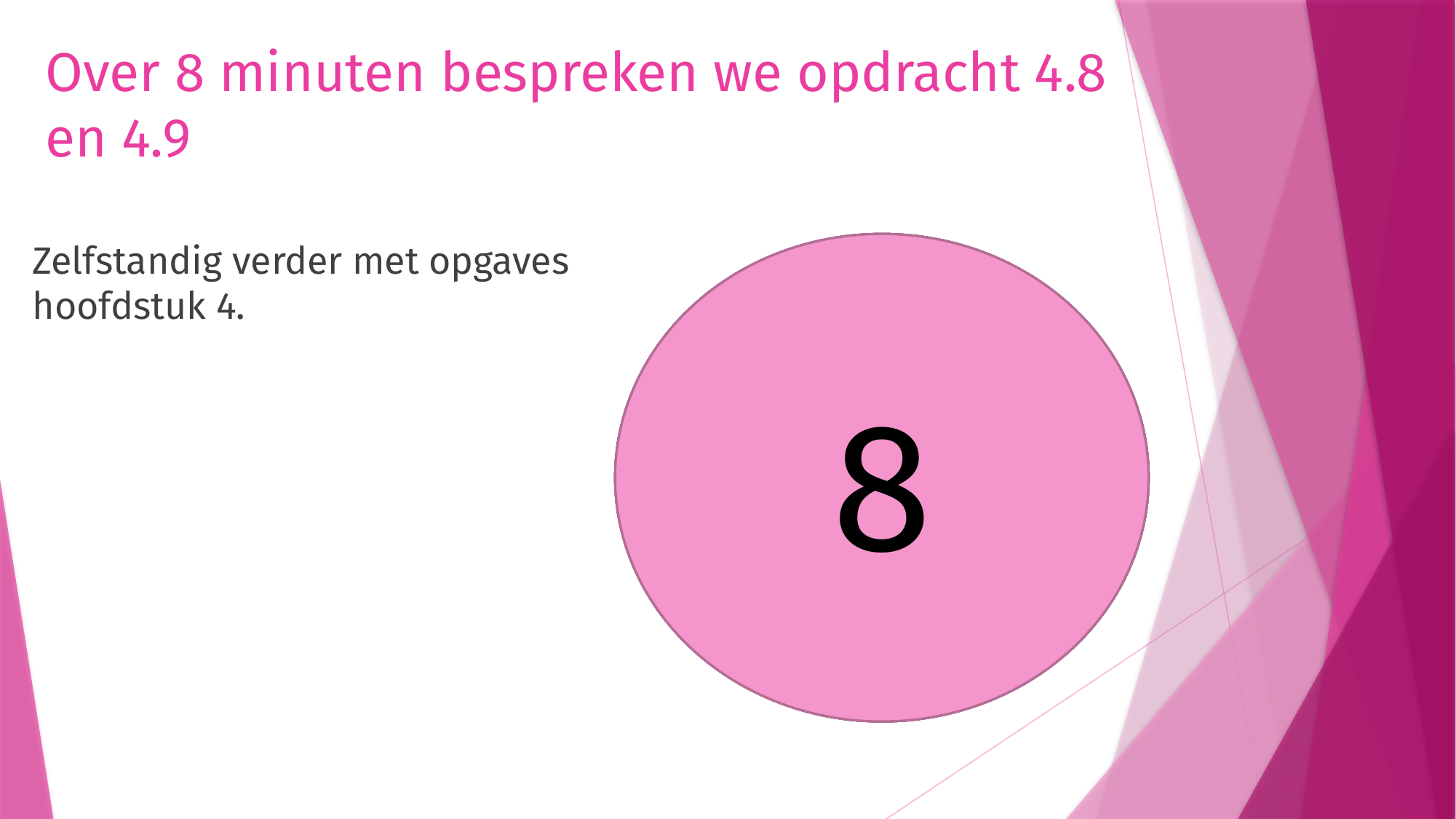

# Over 8 minuten bespreken we opdracht 4.8 en 4.9
Zelfstandig verder met opgaves hoofdstuk 4.
8
5
6
7
4
3
1
2